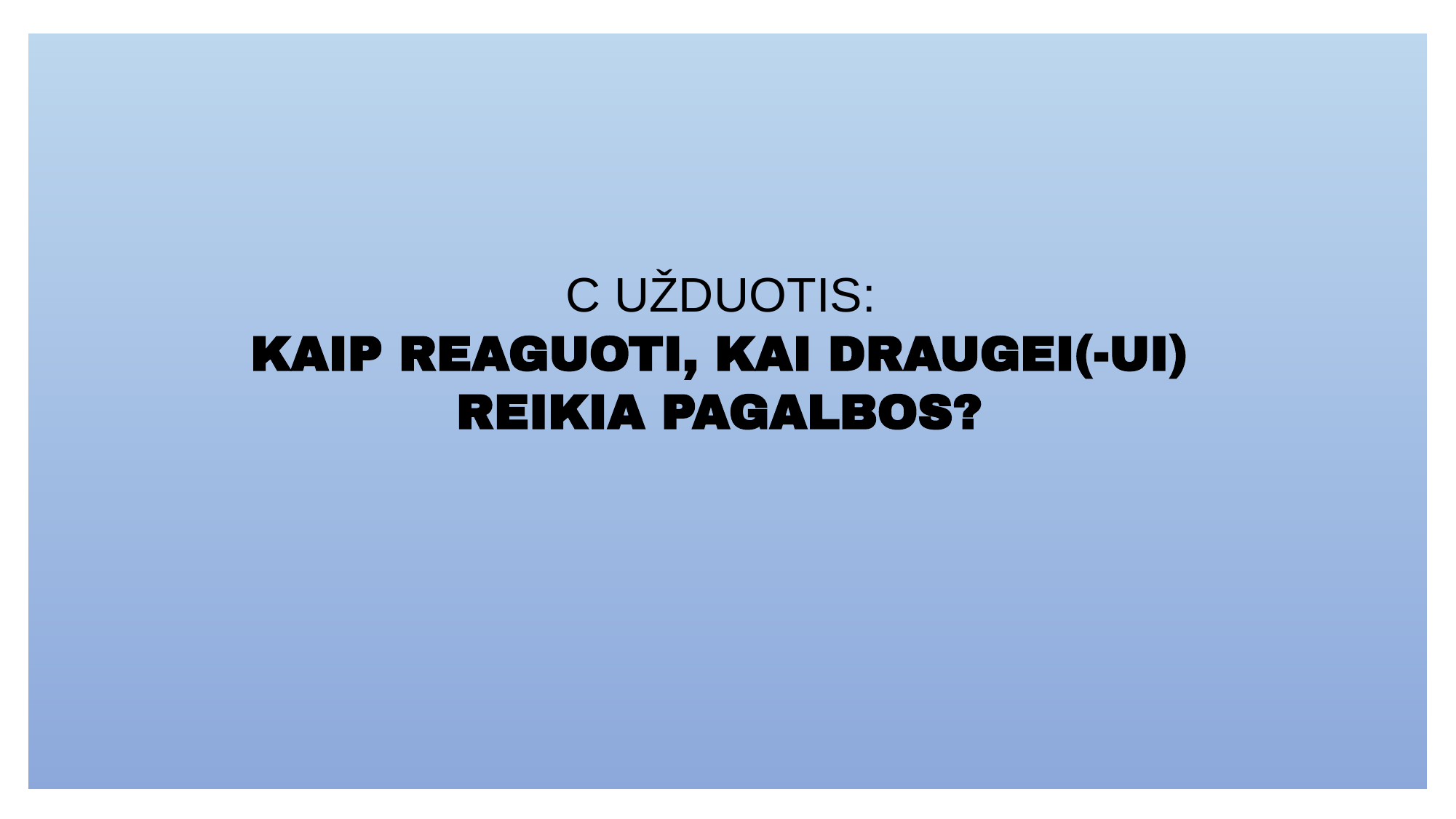

C užduotis:
KAIP REAGUOTI, KAI DRAUGEI(-UI)
REIKIA PAGALBOS?